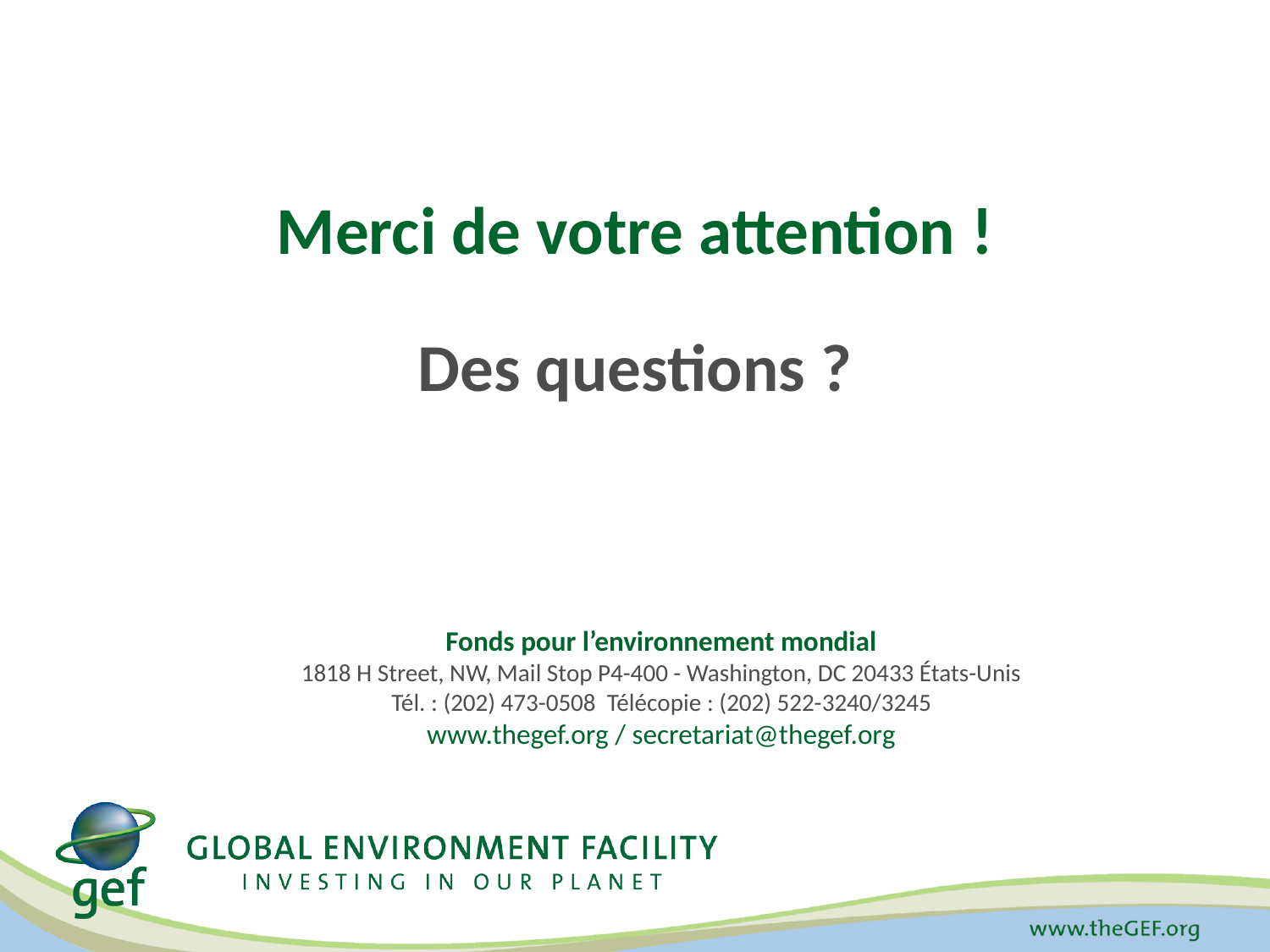

Merci de votre attention !
Des questions ?
Fonds pour l’environnement mondial
1818 H Street, NW, Mail Stop P4-400 - Washington, DC 20433 États-Unis
Tél. : (202) 473-0508  Télécopie : (202) 522-3240/3245
www.thegef.org / secretariat@thegef.org